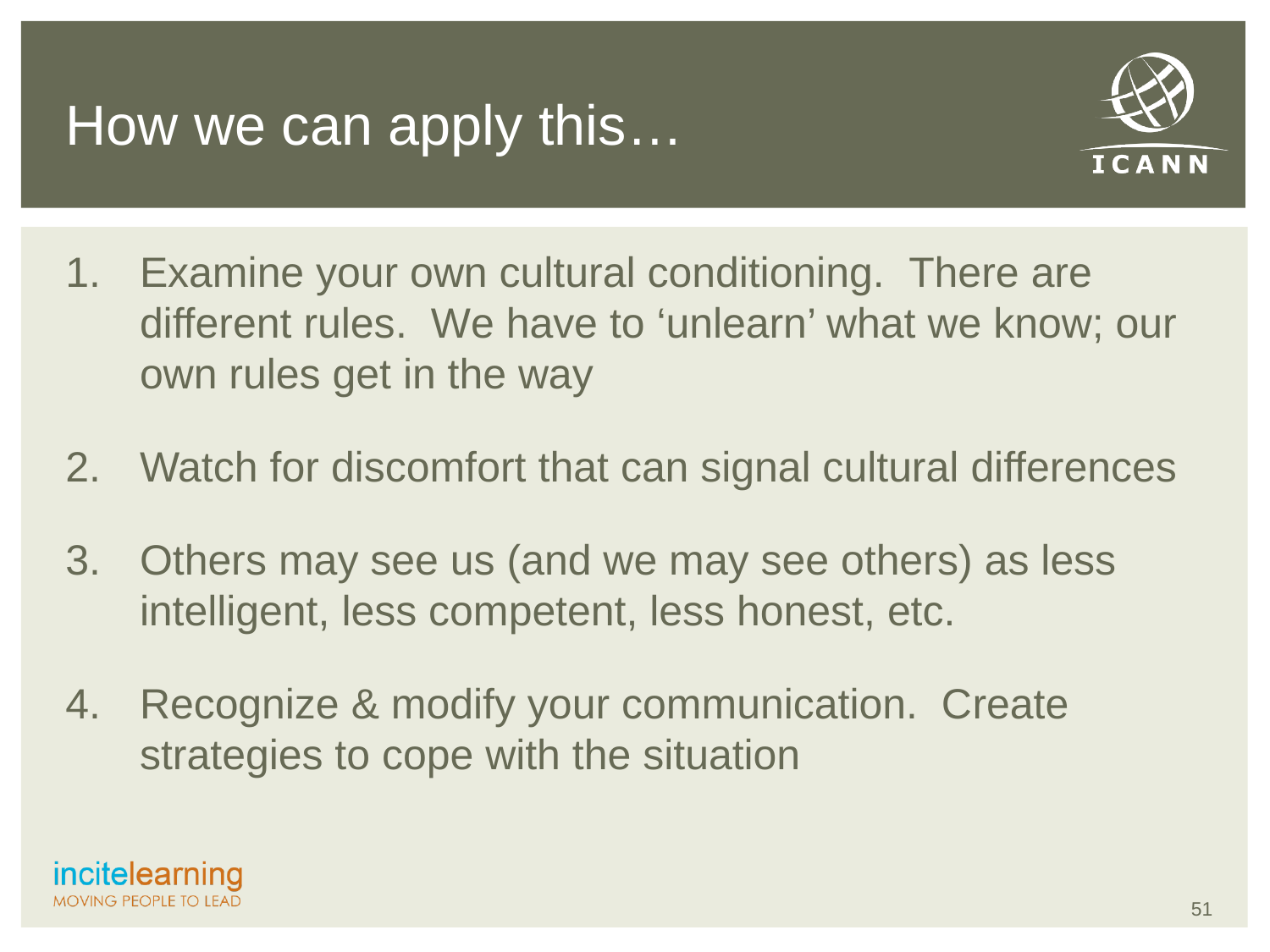

# How we can apply this…
Examine your own cultural conditioning.  There are different rules.  We have to ‘unlearn’ what we know; our own rules get in the way
Watch for discomfort that can signal cultural differences
Others may see us (and we may see others) as less intelligent, less competent, less honest, etc.
Recognize & modify your communication.  Create strategies to cope with the situation

51